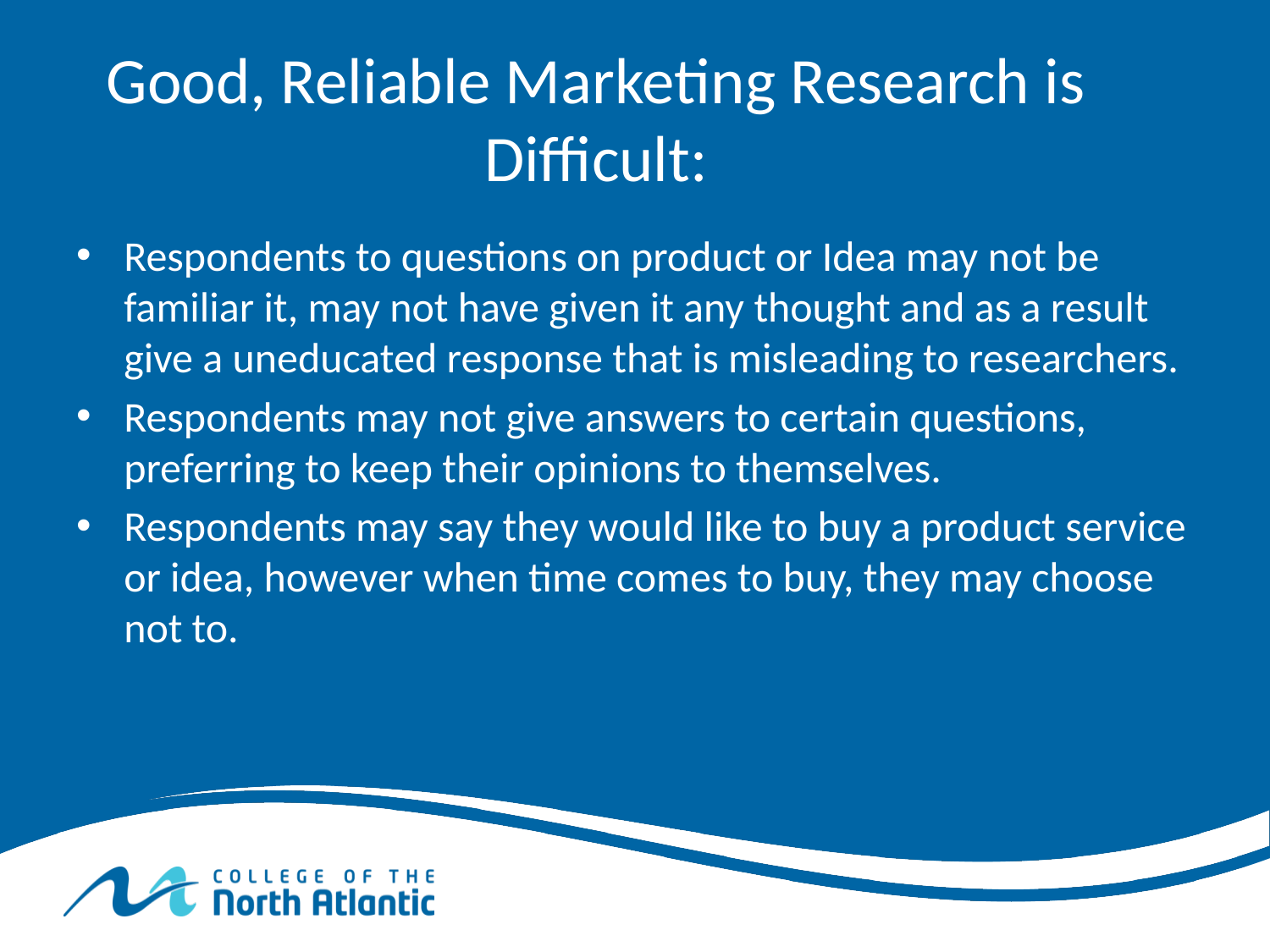

# Good, Reliable Marketing Research is Difficult:
Respondents to questions on product or Idea may not be familiar it, may not have given it any thought and as a result give a uneducated response that is misleading to researchers.
Respondents may not give answers to certain questions, preferring to keep their opinions to themselves.
Respondents may say they would like to buy a product service or idea, however when time comes to buy, they may choose not to.